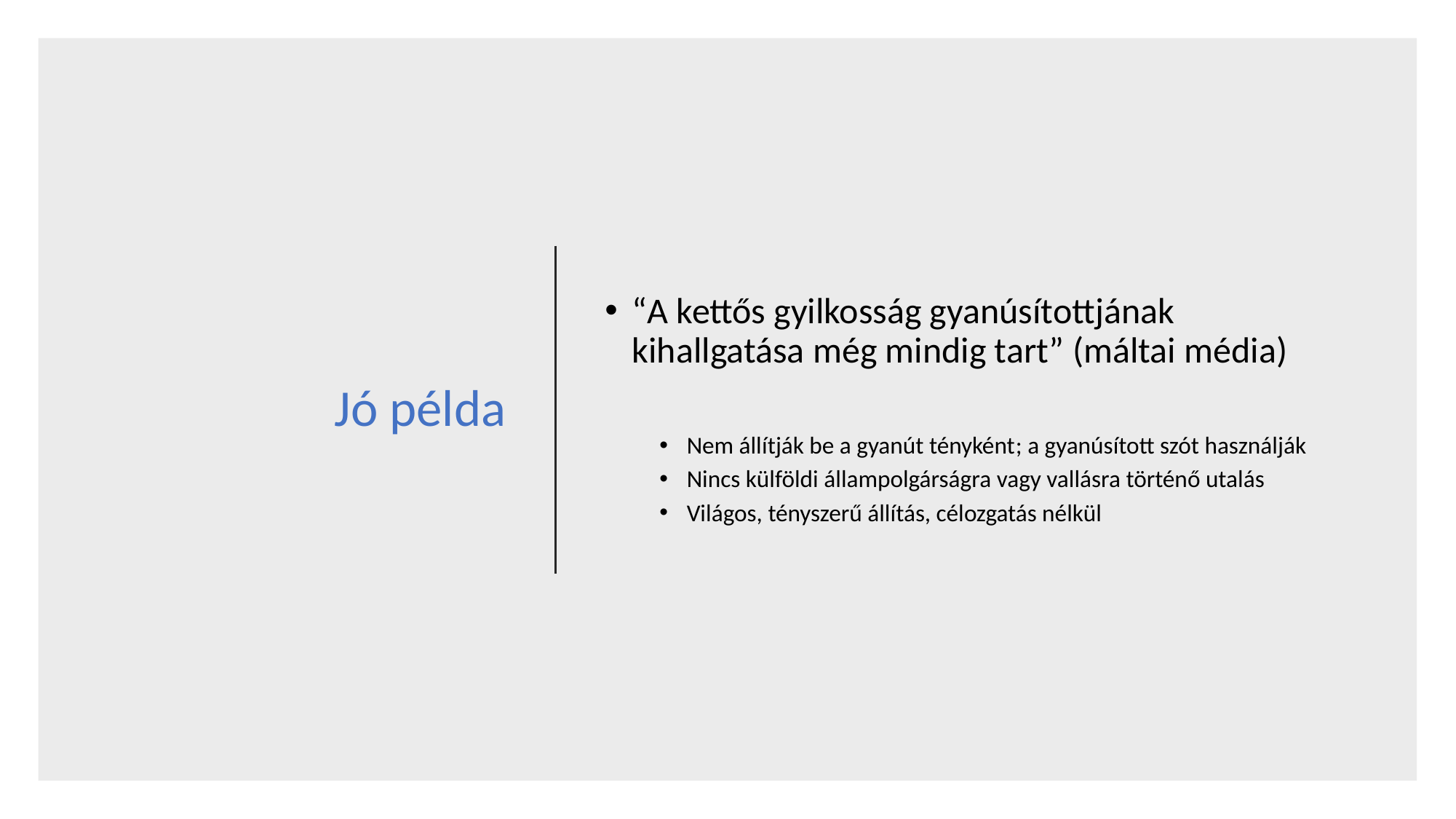

# Jó példa
“A kettős gyilkosság gyanúsítottjának kihallgatása még mindig tart” (máltai média)

Nem állítják be a gyanút tényként; a gyanúsított szót használják
Nincs külföldi állampolgárságra vagy vallásra történő utalás
Világos, tényszerű állítás, célozgatás nélkül